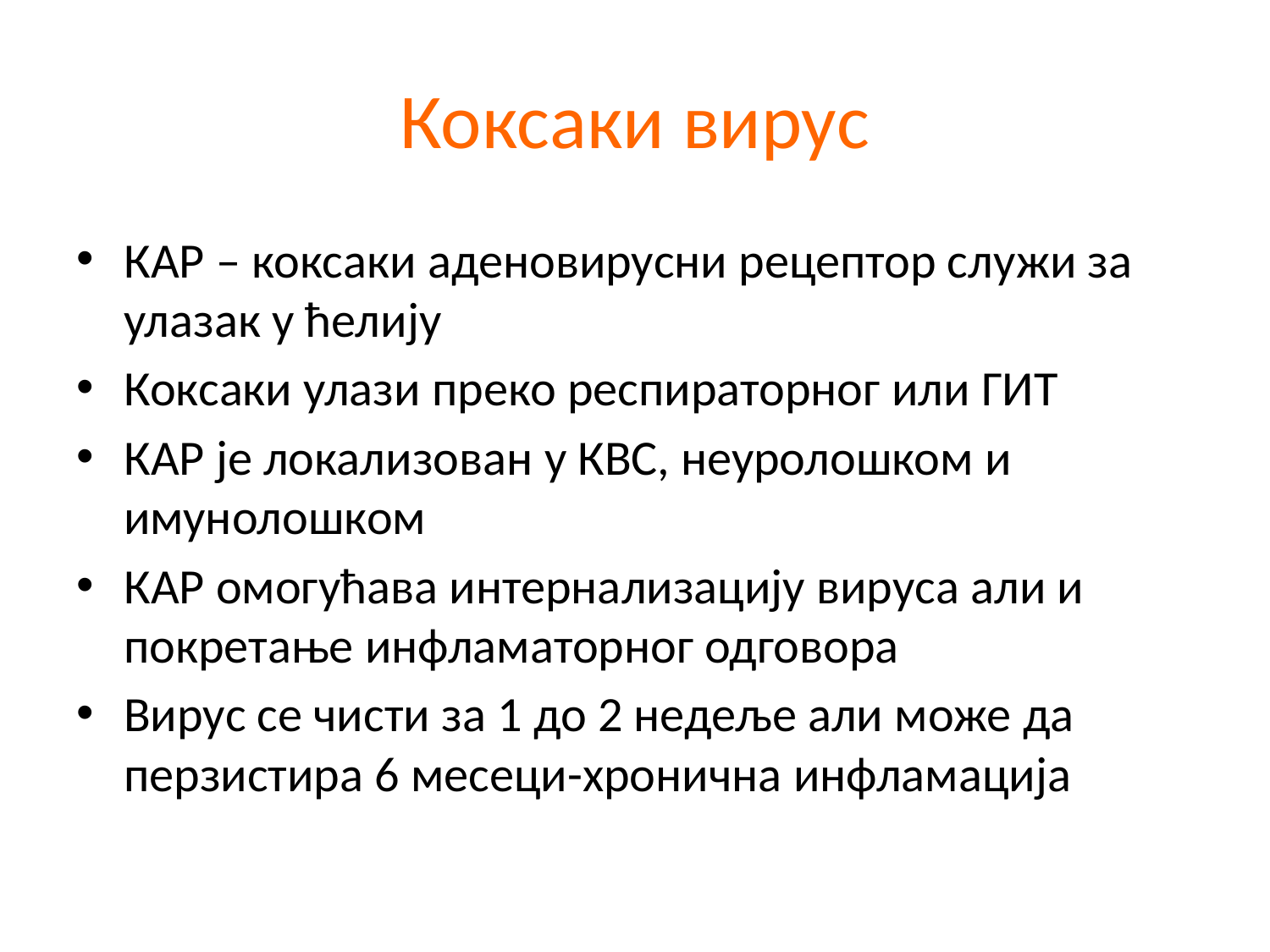

# Коксаки вирус
КАР – коксаки аденовирусни рецептор служи за улазак у ћелију
Коксаки улази преко респираторног или ГИТ
КАР је локализован у КВС, неуролошком и имунолошком
КАР омогућава интернализацију вируса али и покретање инфламаторног одговора
Вирус се чисти за 1 до 2 недеље али може да перзистира 6 месеци-хронична инфламација